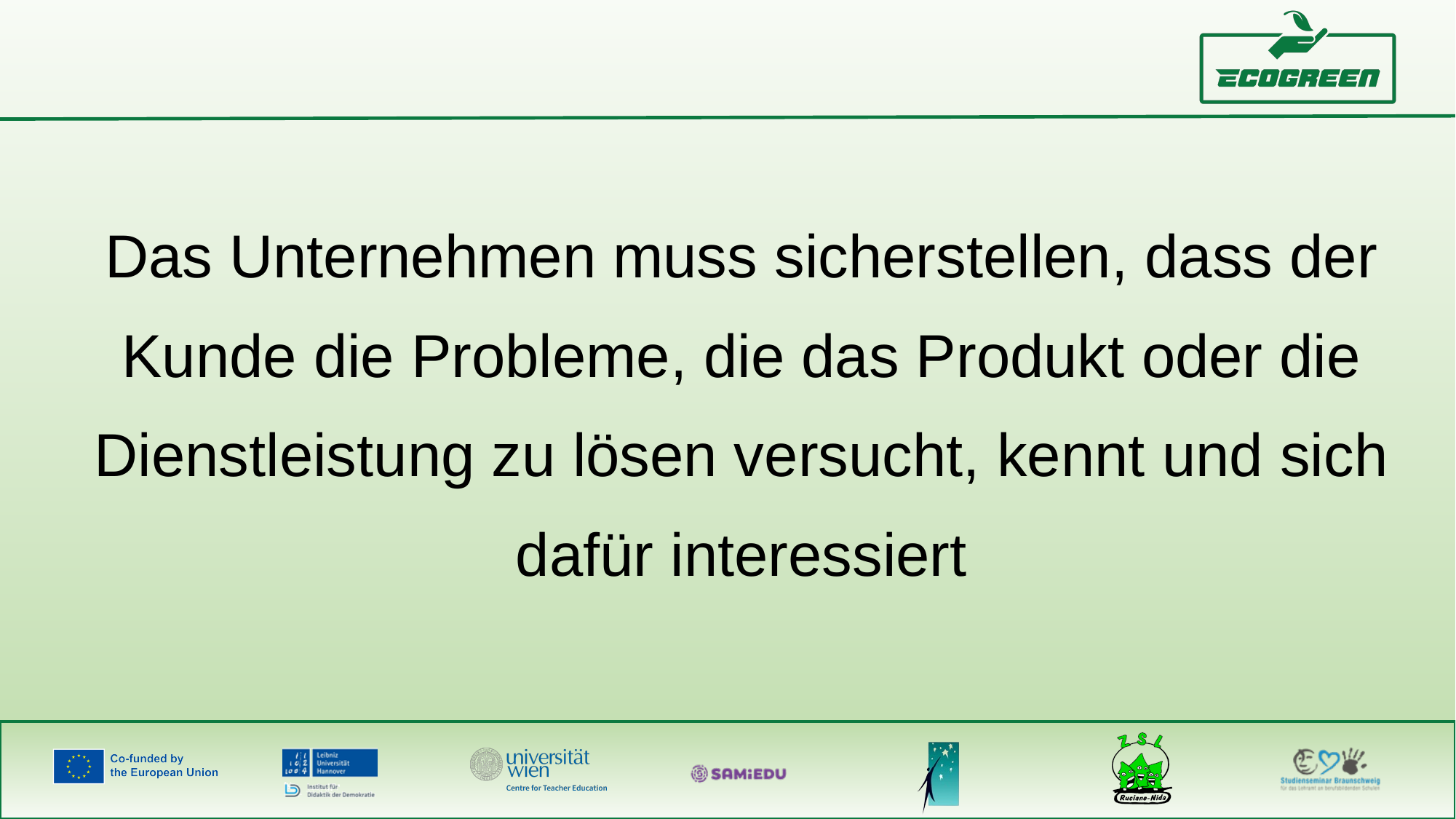

Das Unternehmen muss sicherstellen, dass der Kunde die Probleme, die das Produkt oder die Dienstleistung zu lösen versucht, kennt und sich dafür interessiert